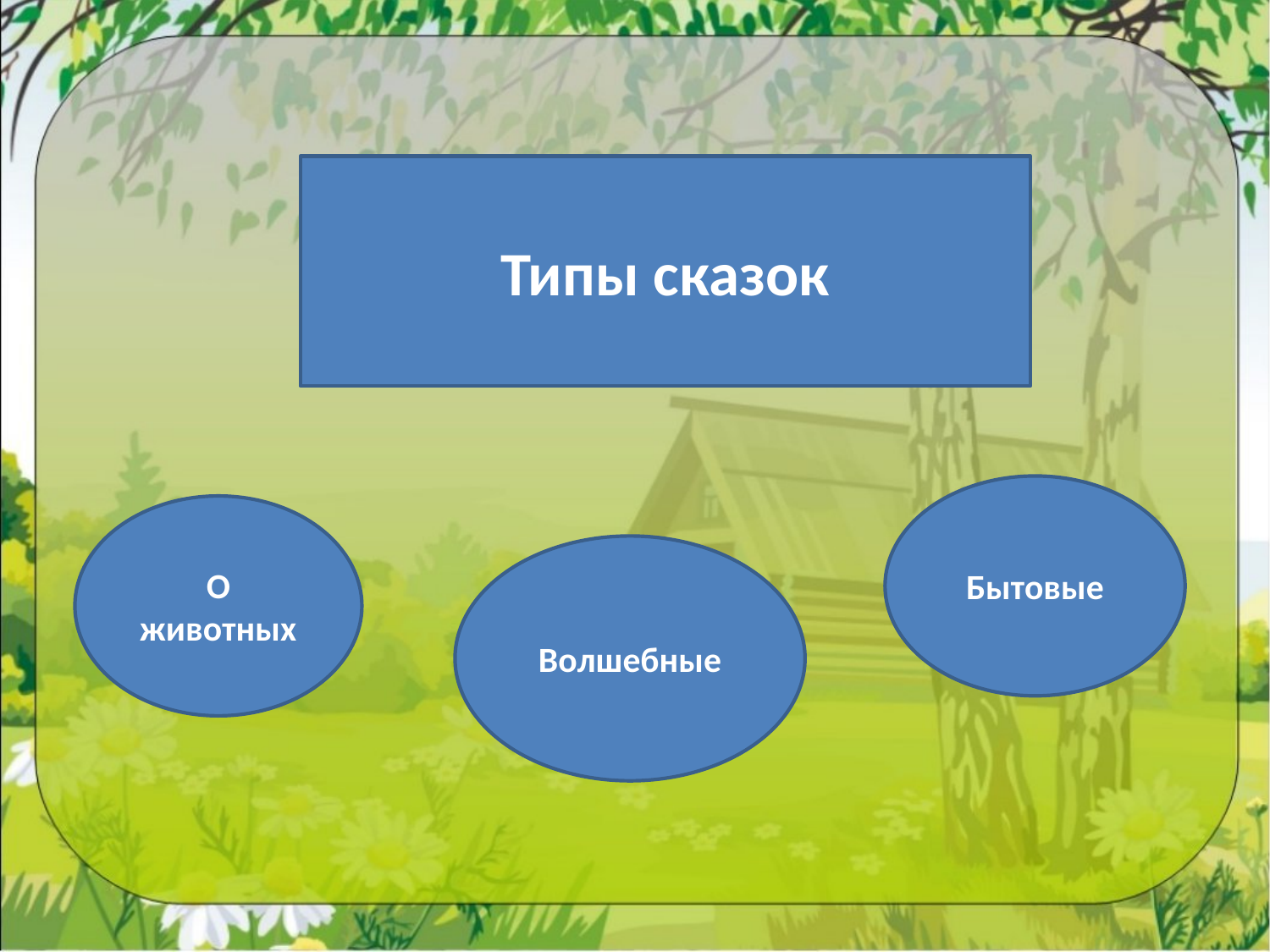

Типы сказок
Типы сказок
Бытовые
О животных
Волшебные